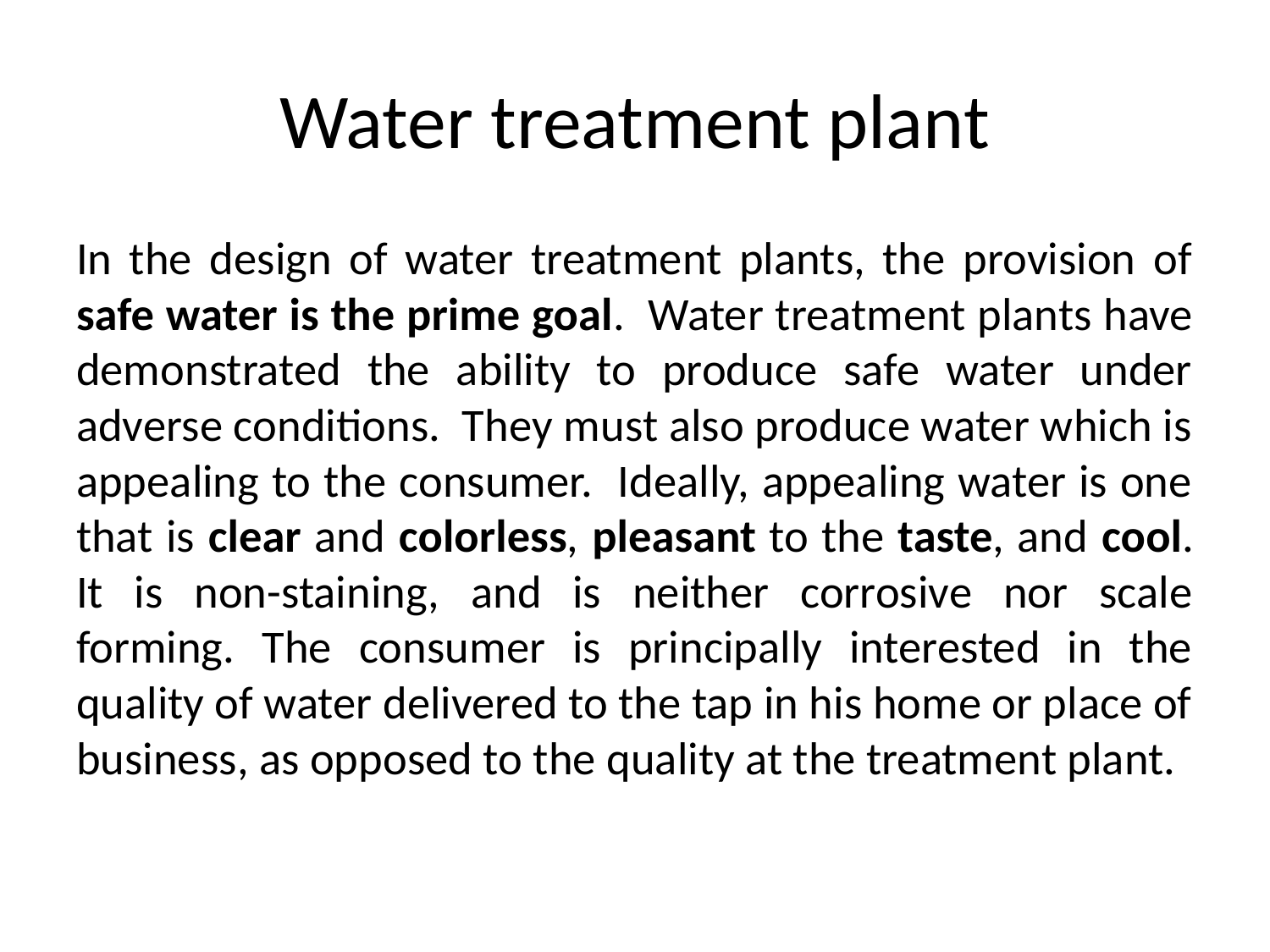

# Water treatment plant
In the design of water treatment plants, the provision of safe water is the prime goal.  Water treatment plants have demonstrated the ability to produce safe water under adverse conditions.  They must also produce water which is appealing to the consumer.  Ideally, appealing water is one that is clear and colorless, pleasant to the taste, and cool. It is non-staining, and is neither corrosive nor scale forming. The consumer is principally interested in the quality of water delivered to the tap in his home or place of business, as opposed to the quality at the treatment plant.